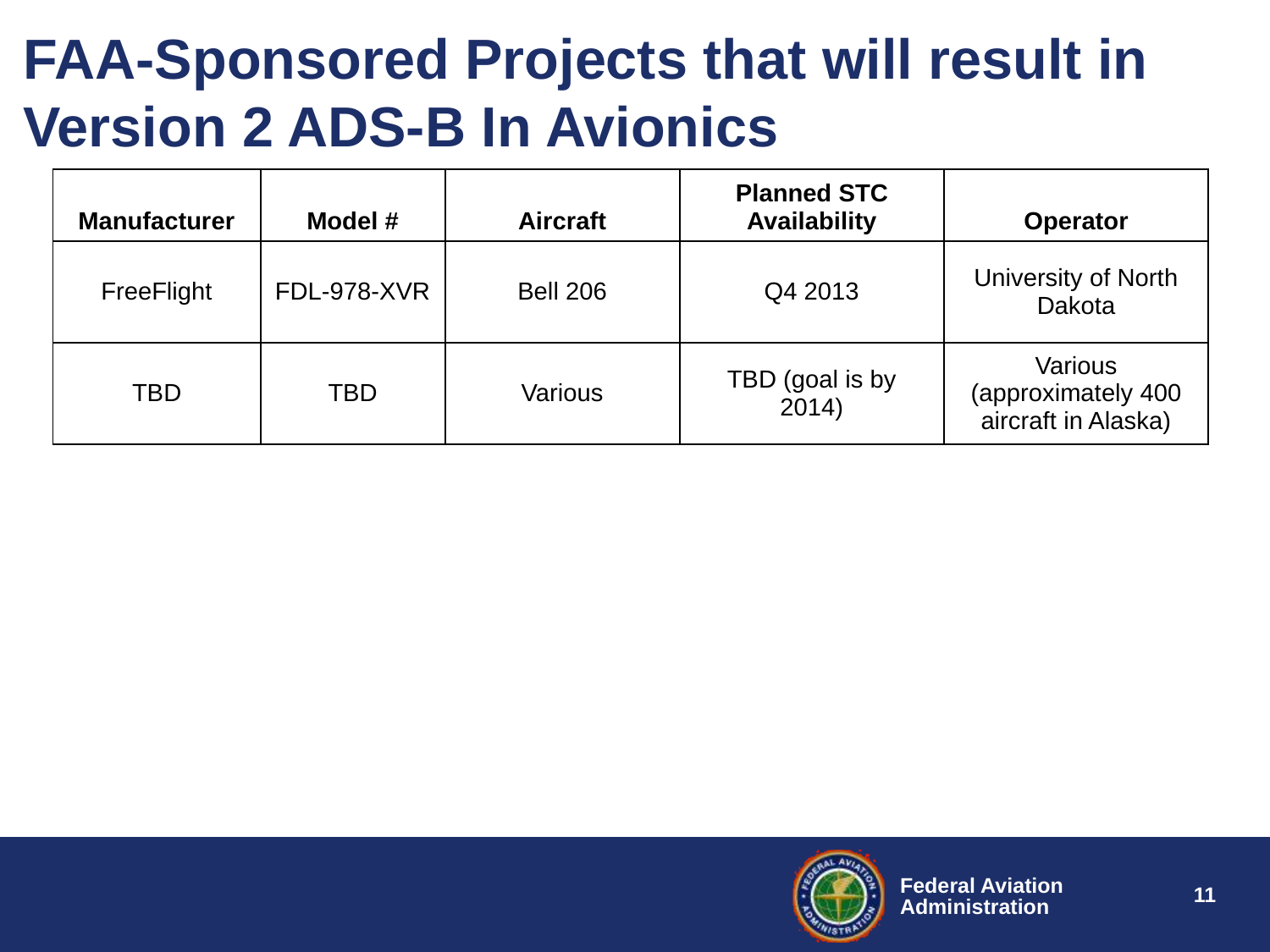

FAA-Sponsored Projects that will result in
Version 2 ADS-B In Avionics
| Manufacturer | Model # | Aircraft | Planned STC Availability | Operator |
| --- | --- | --- | --- | --- |
| FreeFlight | FDL-978-XVR | Bell 206 | Q4 2013 | University of North Dakota |
| TBD | TBD | Various | TBD (goal is by 2014) | Various (approximately 400 aircraft in Alaska) |